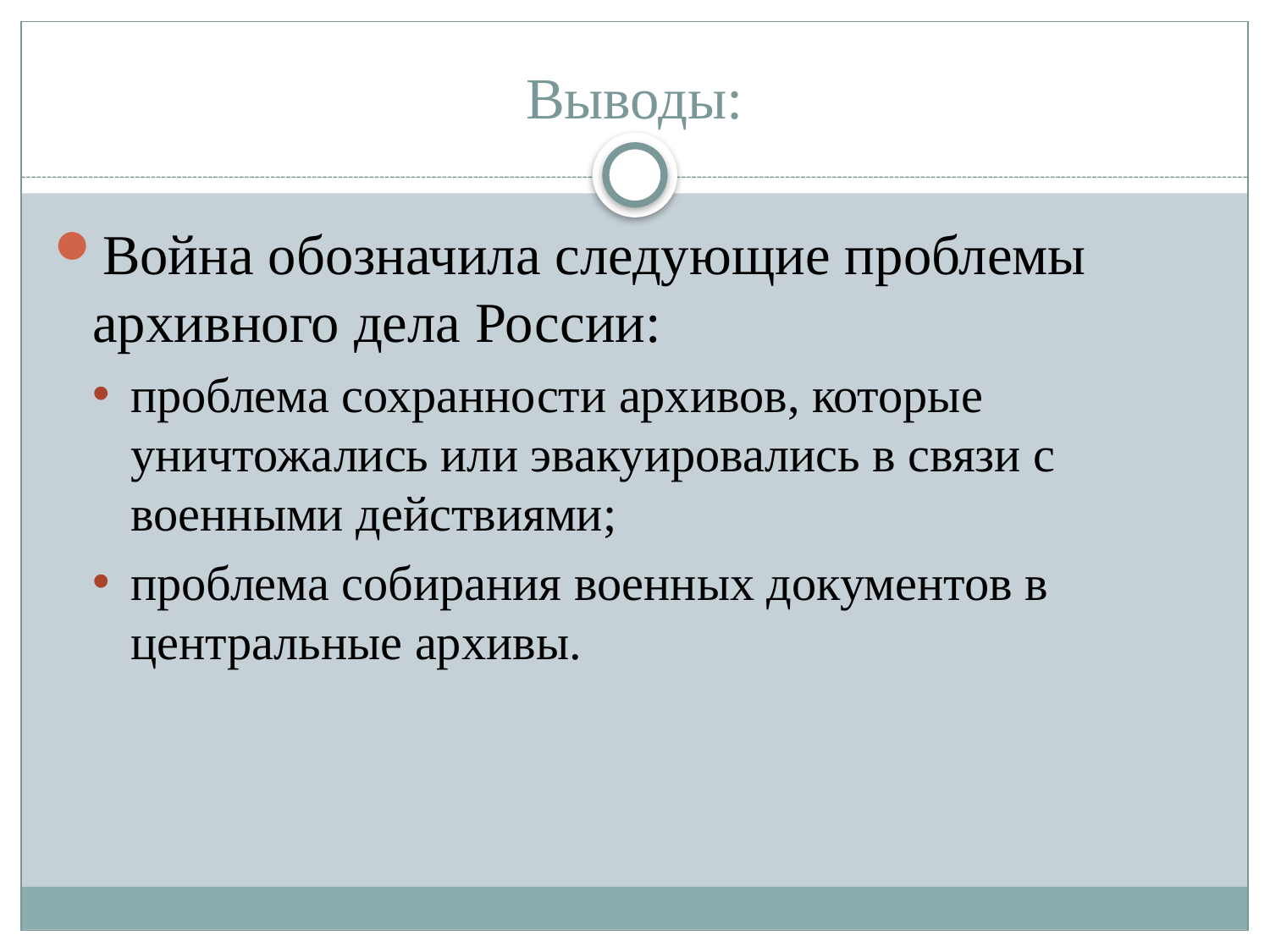

# Выводы:
Война обозначила следующие проблемы архивного дела России:
проблема сохранности архивов, которые уничтожались или эвакуировались в связи с военными действиями;
проблема собирания военных документов в центральные архивы.